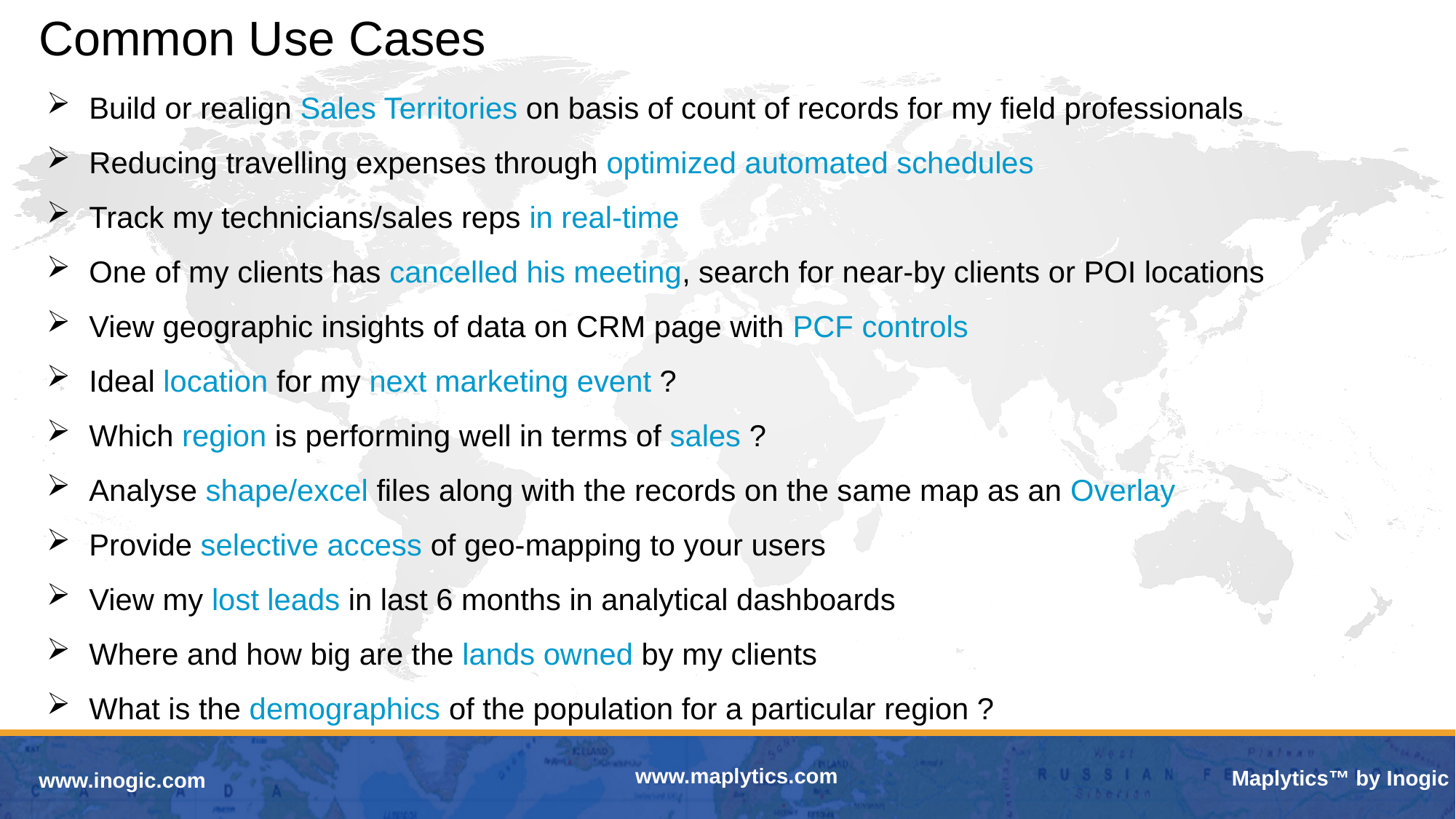

Common Use Cases
 Build or realign Sales Territories on basis of count of records for my field professionals
 Reducing travelling expenses through optimized automated schedules
 Track my technicians/sales reps in real-time
 One of my clients has cancelled his meeting, search for near-by clients or POI locations
 View geographic insights of data on CRM page with PCF controls
 Ideal location for my next marketing event ?
 Which region is performing well in terms of sales ?
 Analyse shape/excel files along with the records on the same map as an Overlay
 Provide selective access of geo-mapping to your users
 View my lost leads in last 6 months in analytical dashboards
 Where and how big are the lands owned by my clients
 What is the demographics of the population for a particular region ?
www.maplytics.com
Maplytics™ by Inogic
www.inogic.com